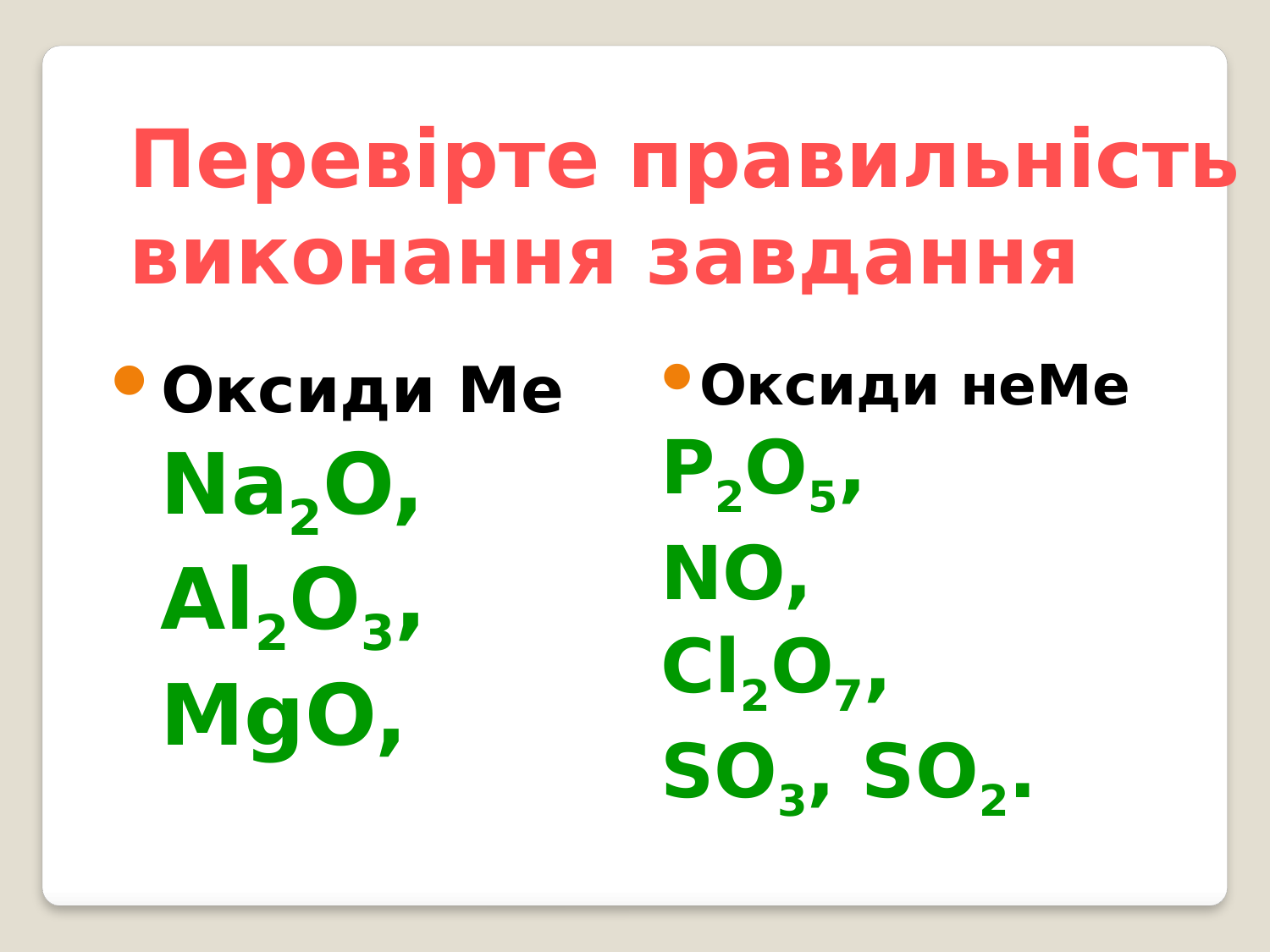

Перевірте правильність виконання завдання
Оксиди Ме
Na2O,  Al2O3,  MgO,
Оксиди неМе
P2O5,
NO,
Cl2O7,
SO3, SO2.